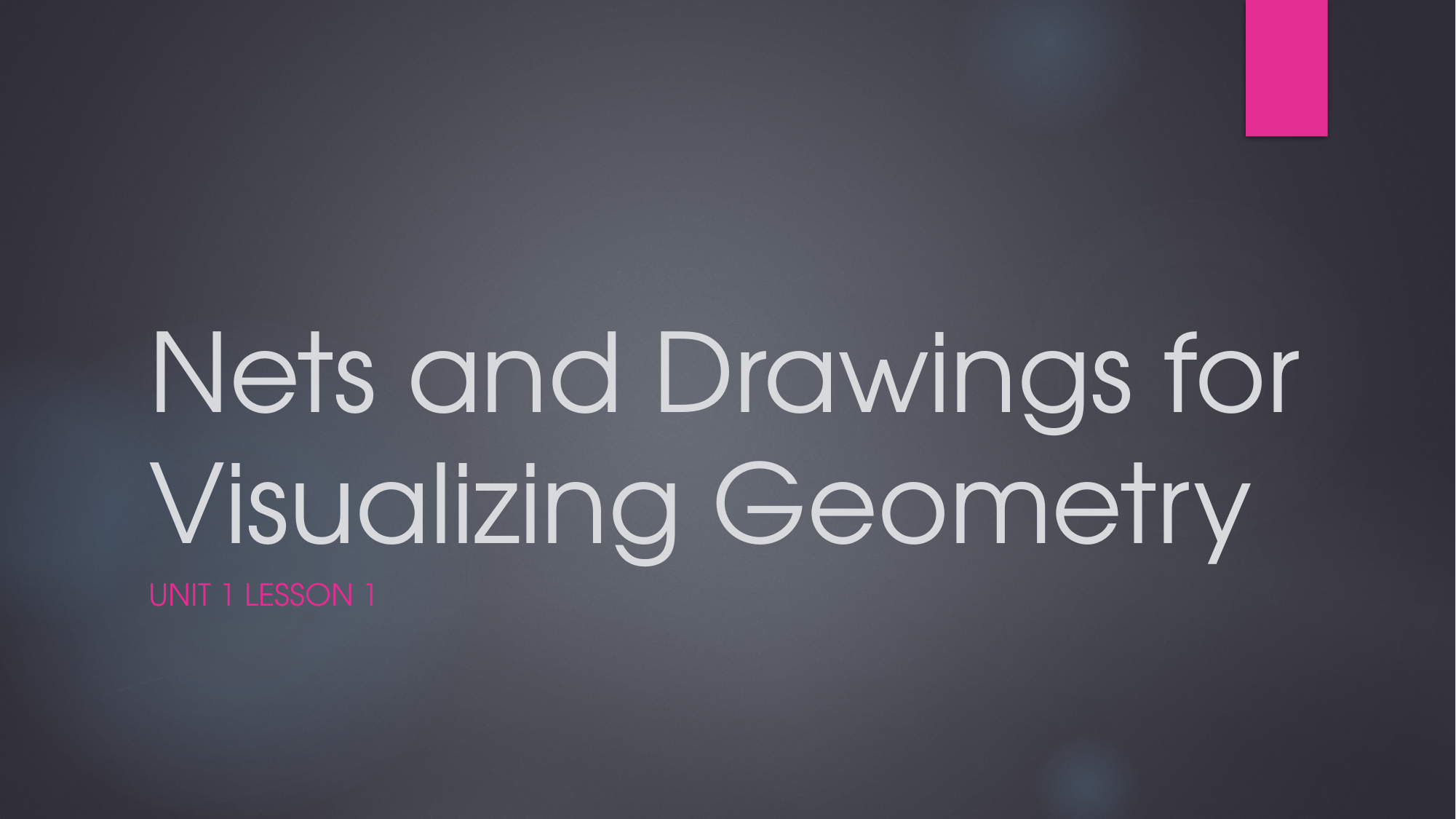

# Nets and Drawings for Visualizing Geometry
UNIT 1 LESSON 1